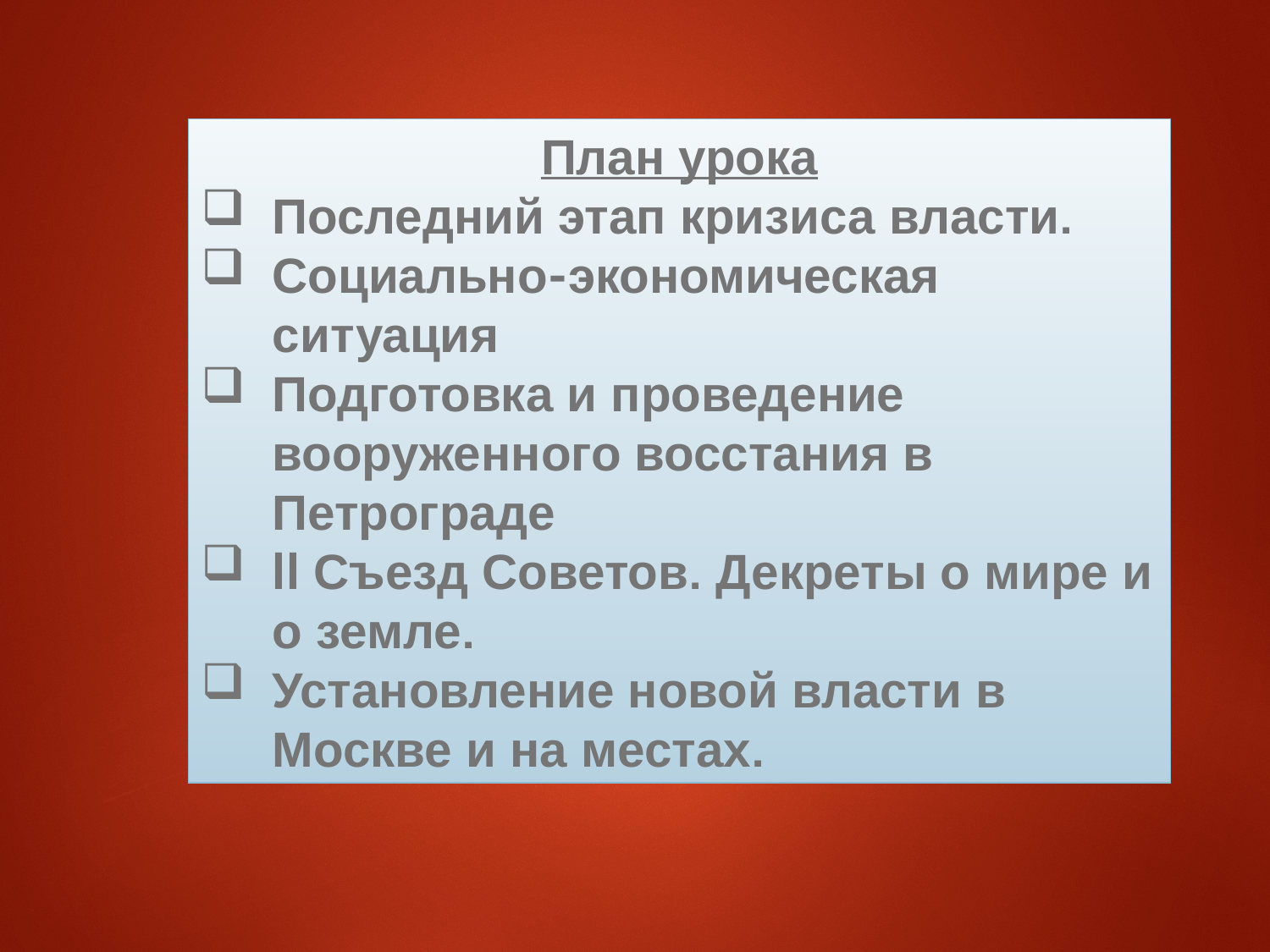

План урока
Последний этап кризиса власти.
Социально-экономическая ситуация
Подготовка и проведение вооруженного восстания в Петрограде
II Съезд Советов. Декреты о мире и о земле.
Установление новой власти в Москве и на местах.